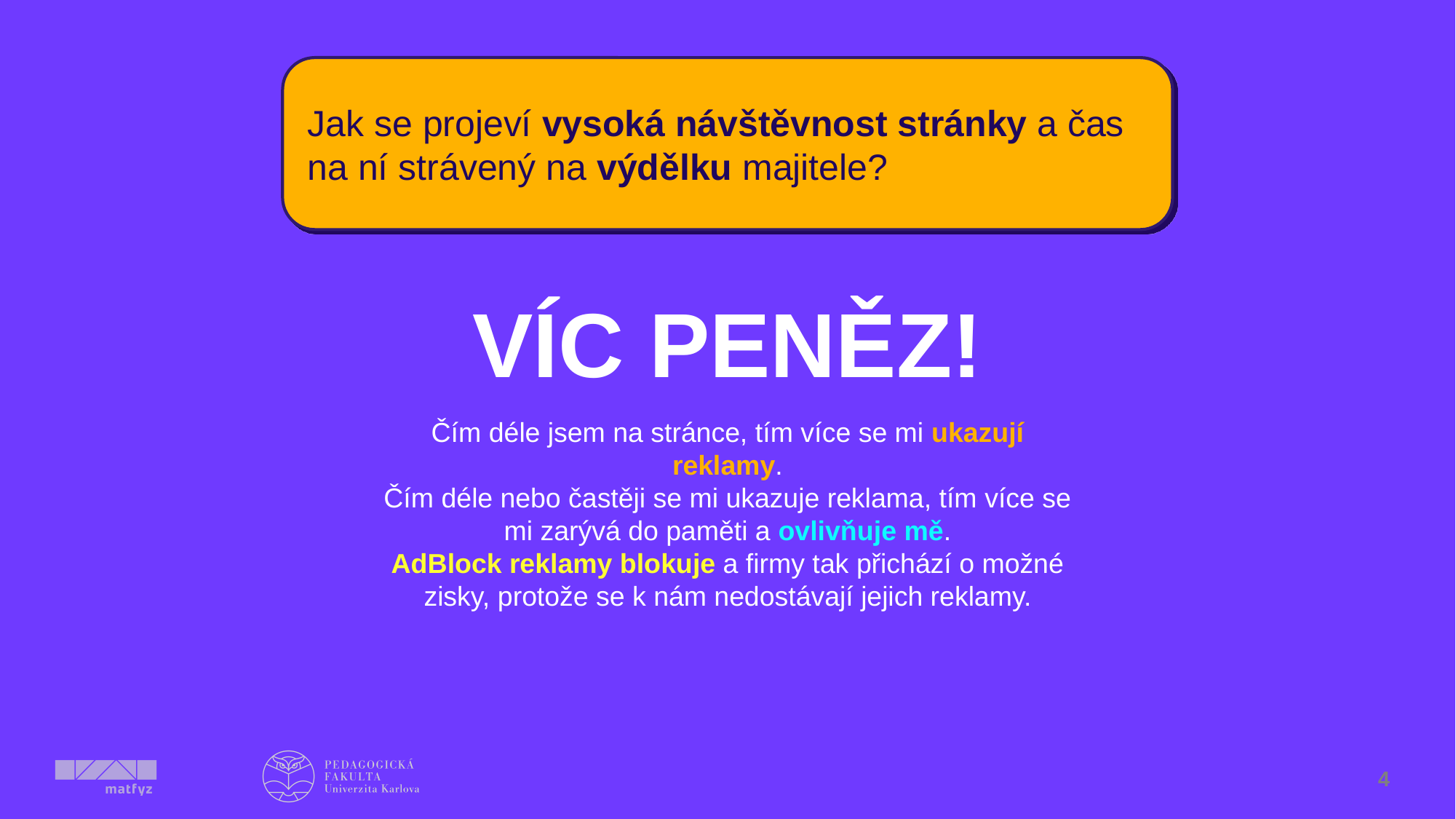

Jak se projeví vysoká návštěvnost stránky a čas na ní strávený na výdělku majitele?
VÍC PENĚZ!
Čím déle jsem na stránce, tím více se mi ukazují reklamy.
Čím déle nebo častěji se mi ukazuje reklama, tím více se mi zarývá do paměti a ovlivňuje mě.
AdBlock reklamy blokuje a firmy tak přichází o možné zisky, protože se k nám nedostávají jejich reklamy.
4